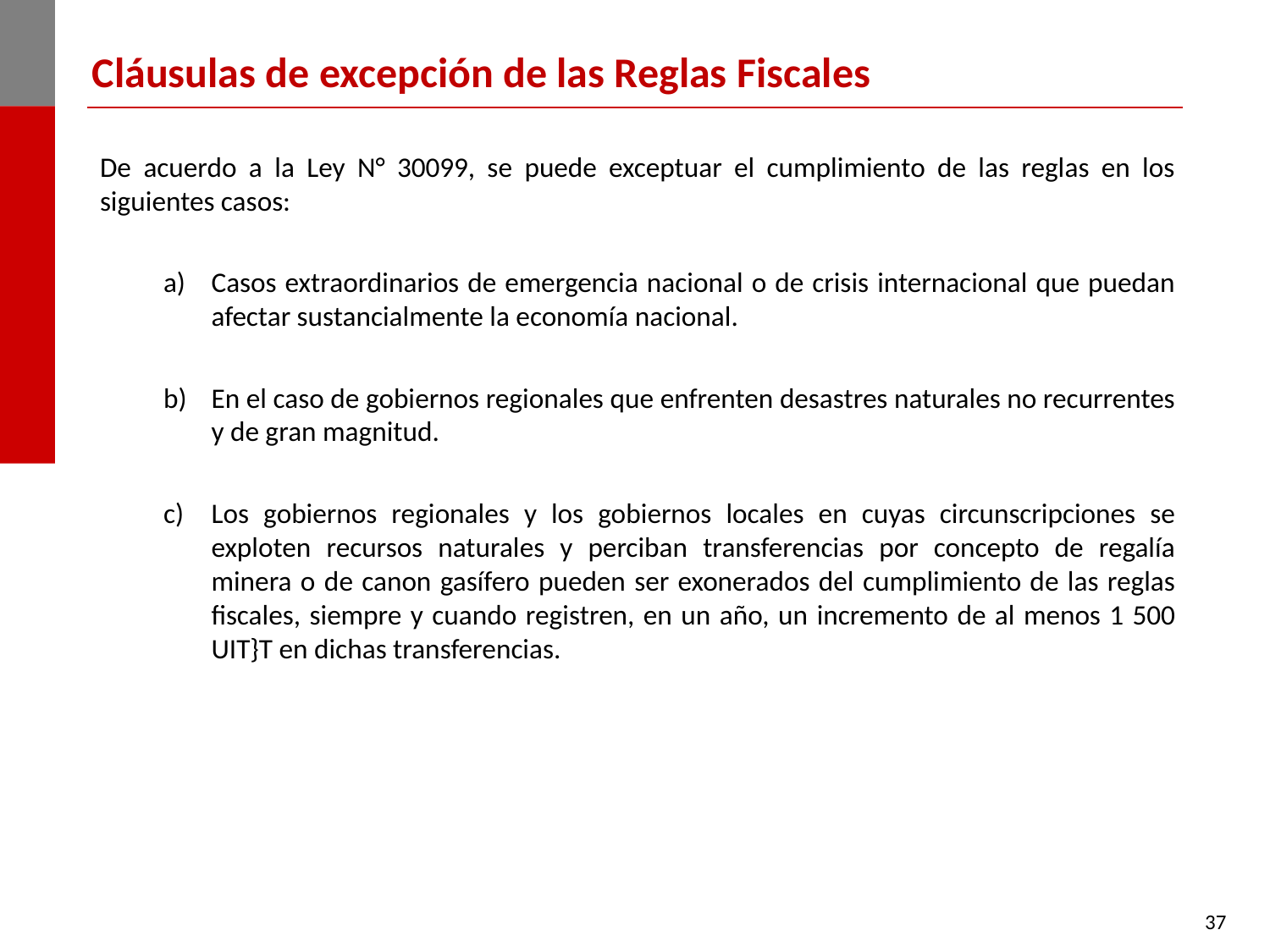

Cláusulas de excepción de las Reglas Fiscales
De acuerdo a la Ley N° 30099, se puede exceptuar el cumplimiento de las reglas en los siguientes casos:

Casos extraordinarios de emergencia nacional o de crisis internacional que puedan afectar sustancialmente la economía nacional.

En el caso de gobiernos regionales que enfrenten desastres naturales no recurrentes y de gran magnitud.

Los gobiernos regionales y los gobiernos locales en cuyas circunscripciones se exploten recursos naturales y perciban transferencias por concepto de regalía minera o de canon gasífero pueden ser exonerados del cumplimiento de las reglas fiscales, siempre y cuando registren, en un año, un incremento de al menos 1 500 UIT}T en dichas transferencias.